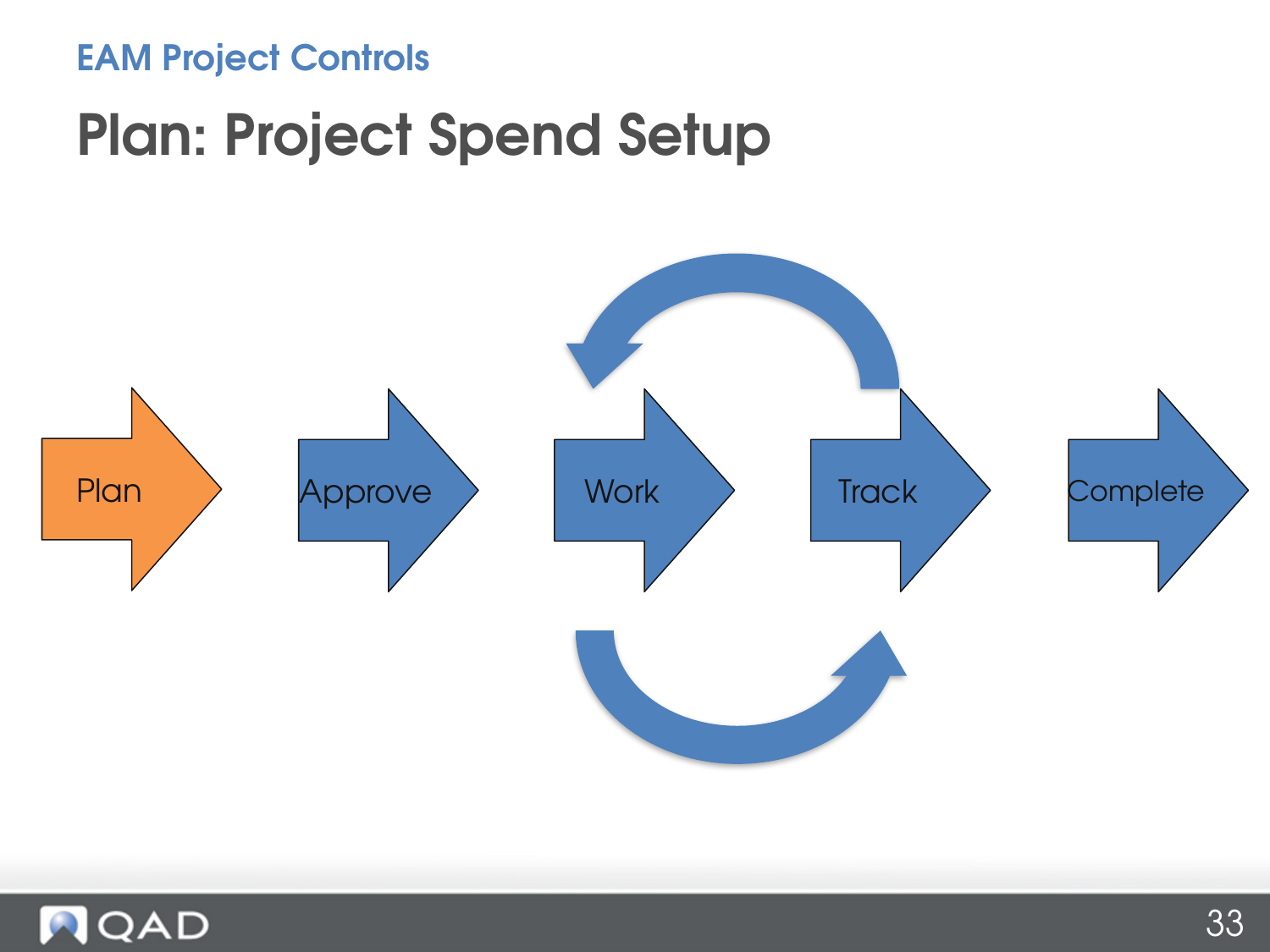

EAM Project Controls
# Plan: Project Spend Setup

Plan
Approve
Work
Track
Complete

33